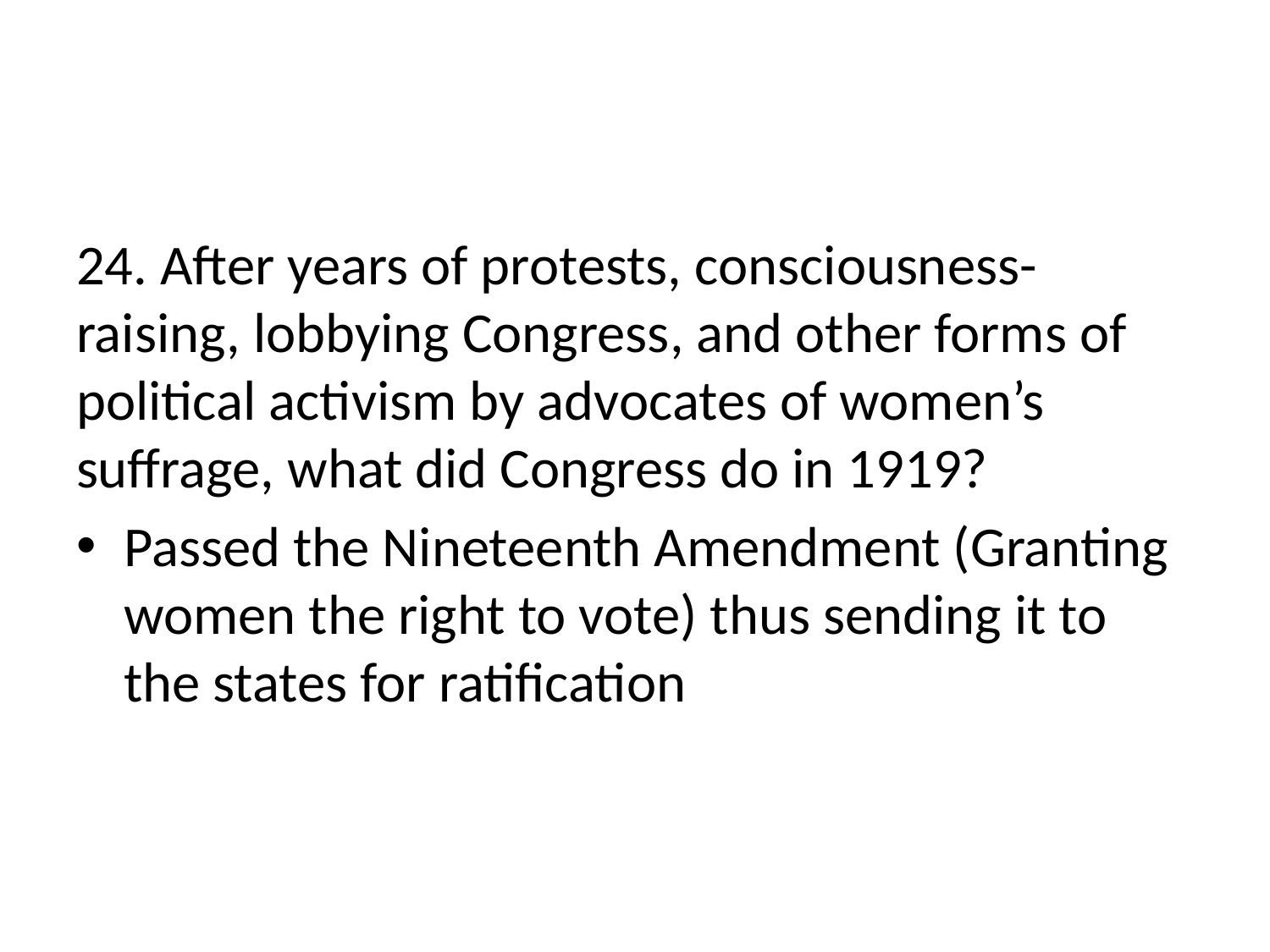

#
24. After years of protests, consciousness-raising, lobbying Congress, and other forms of political activism by advocates of women’s suffrage, what did Congress do in 1919?
Passed the Nineteenth Amendment (Granting women the right to vote) thus sending it to the states for ratification